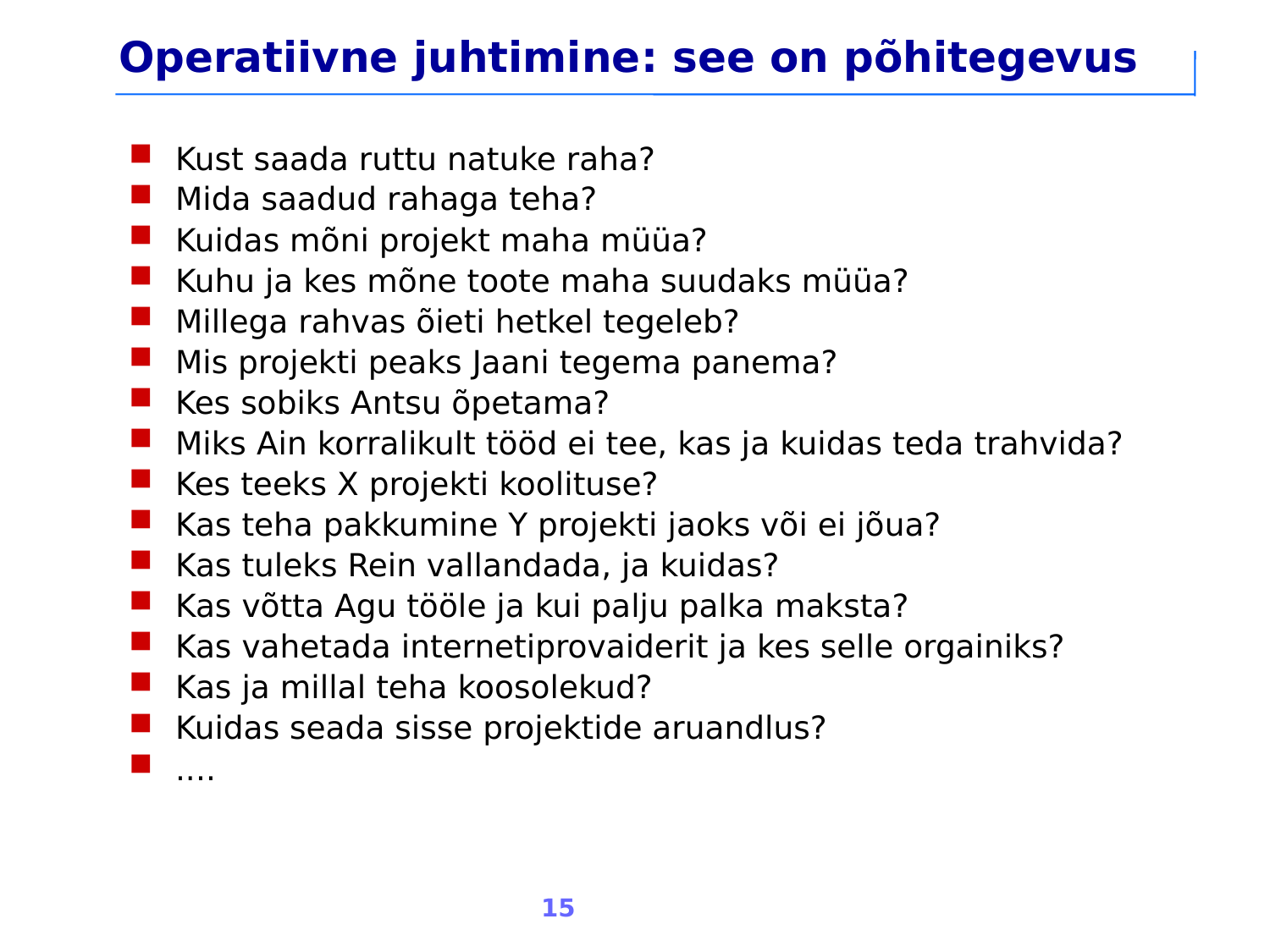

Operatiivne juhtimine: see on põhitegevus

Kust saada ruttu natuke raha?
Mida saadud rahaga teha?
Kuidas mõni projekt maha müüa?
Kuhu ja kes mõne toote maha suudaks müüa?
Millega rahvas õieti hetkel tegeleb?
Mis projekti peaks Jaani tegema panema?
Kes sobiks Antsu õpetama?
Miks Ain korralikult tööd ei tee, kas ja kuidas teda trahvida?
Kes teeks X projekti koolituse?
Kas teha pakkumine Y projekti jaoks või ei jõua?
Kas tuleks Rein vallandada, ja kuidas?
Kas võtta Agu tööle ja kui palju palka maksta?
Kas vahetada internetiprovaiderit ja kes selle orgainiks?
Kas ja millal teha koosolekud?
Kuidas seada sisse projektide aruandlus?
....